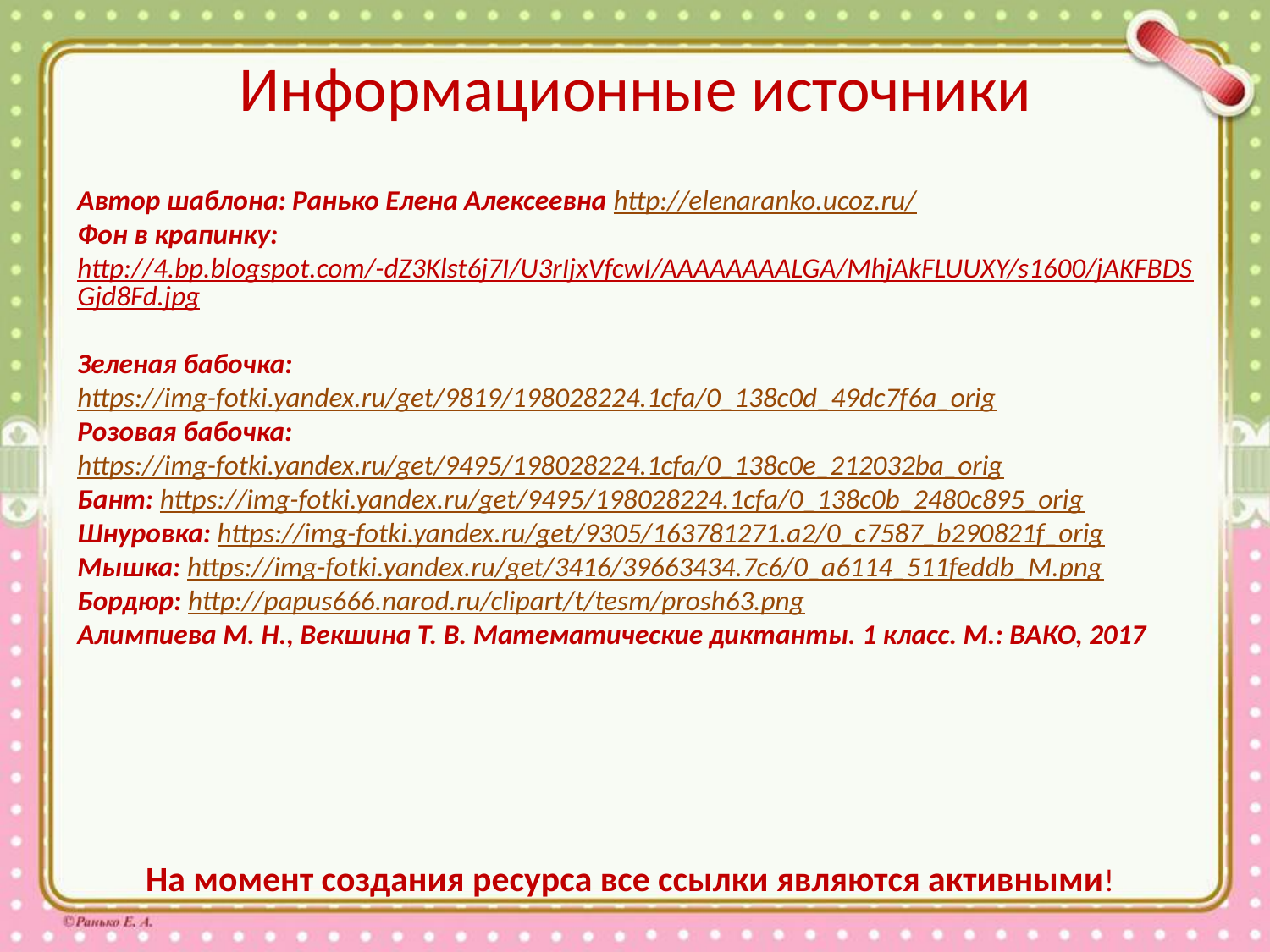

# Информационные источники
Автор шаблона: Ранько Елена Алексеевна http://elenaranko.ucoz.ru/
Фон в крапинку: http://4.bp.blogspot.com/-dZ3Klst6j7I/U3rIjxVfcwI/AAAAAAAALGA/MhjAkFLUUXY/s1600/jAKFBDSGjd8Fd.jpg
Зеленая бабочка:  https://img-fotki.yandex.ru/get/9819/198028224.1cfa/0_138c0d_49dc7f6a_orig
Розовая бабочка: https://img-fotki.yandex.ru/get/9495/198028224.1cfa/0_138c0e_212032ba_orig
Бант: https://img-fotki.yandex.ru/get/9495/198028224.1cfa/0_138c0b_2480c895_orig
Шнуровка: https://img-fotki.yandex.ru/get/9305/163781271.a2/0_c7587_b290821f_orig
Мышка: https://img-fotki.yandex.ru/get/3416/39663434.7c6/0_a6114_511feddb_M.png
Бордюр: http://papus666.narod.ru/clipart/t/tesm/prosh63.png
Алимпиева М. Н., Векшина Т. В. Математические диктанты. 1 класс. М.: ВАКО, 2017
На момент создания ресурса все ссылки являются активными!